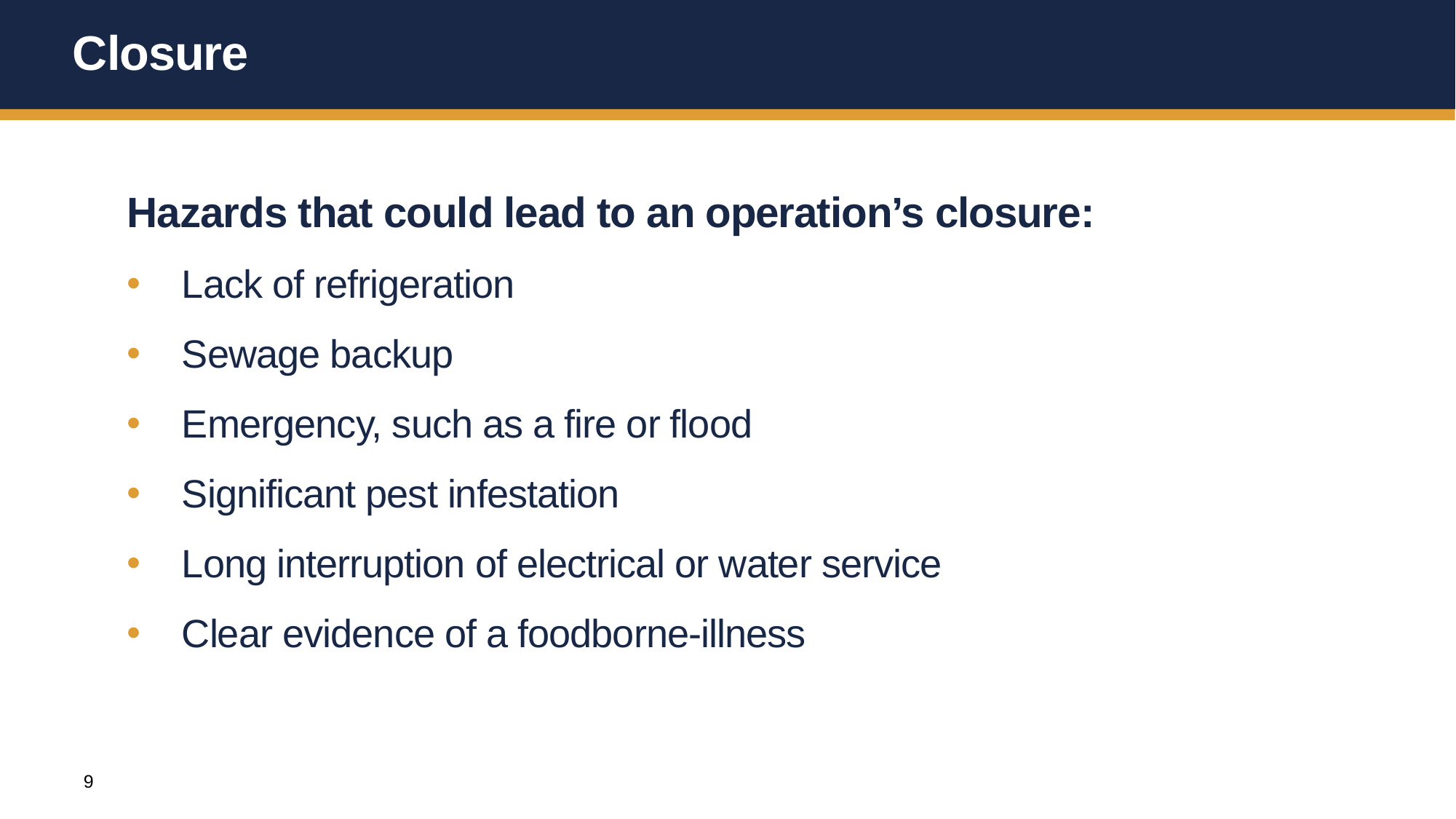

# Closure
Hazards that could lead to an operation’s closure:
Lack of refrigeration
Sewage backup
Emergency, such as a fire or flood
Significant pest infestation
Long interruption of electrical or water service
Clear evidence of a foodborne-illness
9